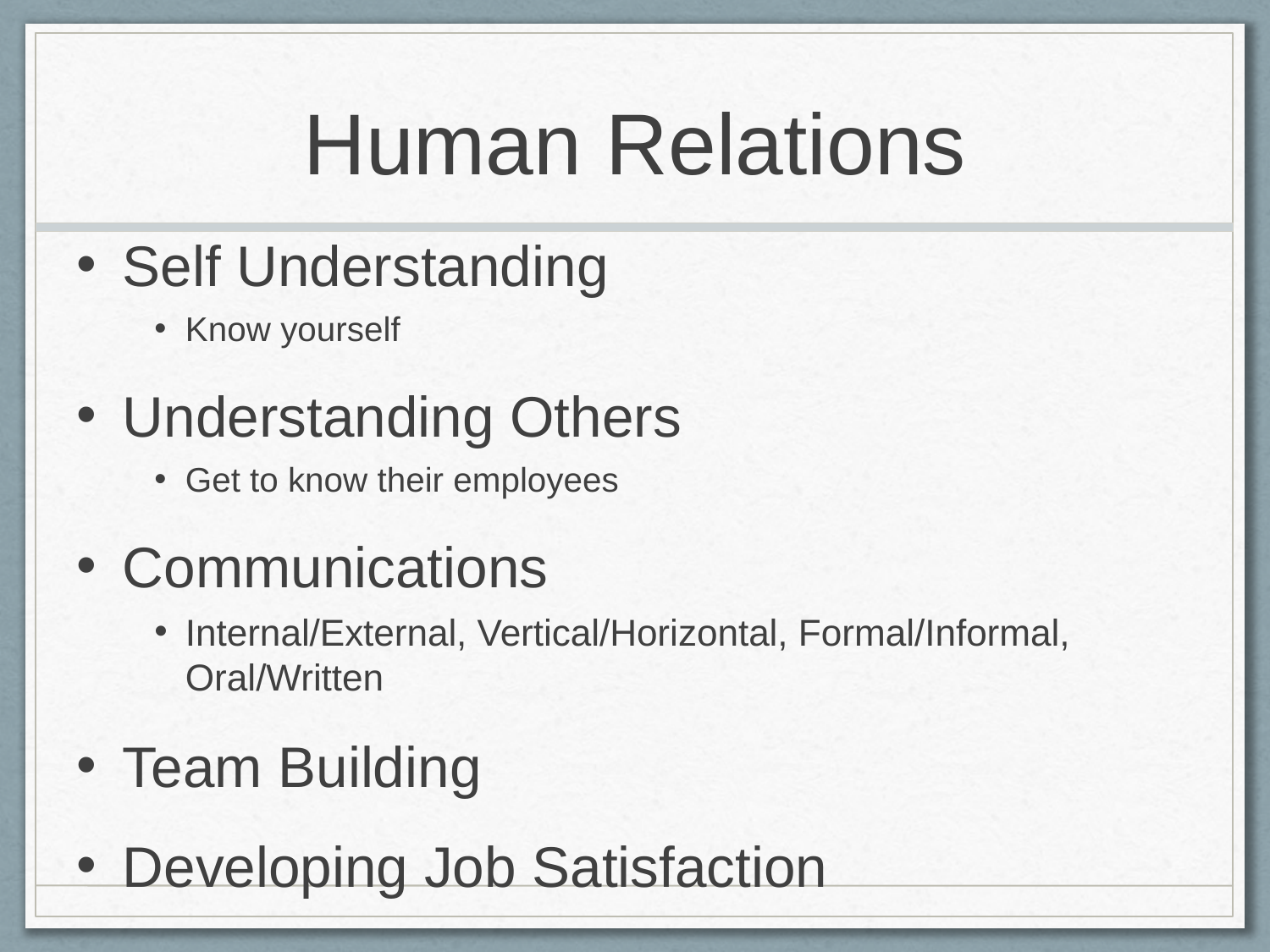

# Human Relations
Self Understanding
Know yourself
Understanding Others
Get to know their employees
Communications
Internal/External, Vertical/Horizontal, Formal/Informal, Oral/Written
Team Building
Developing Job Satisfaction